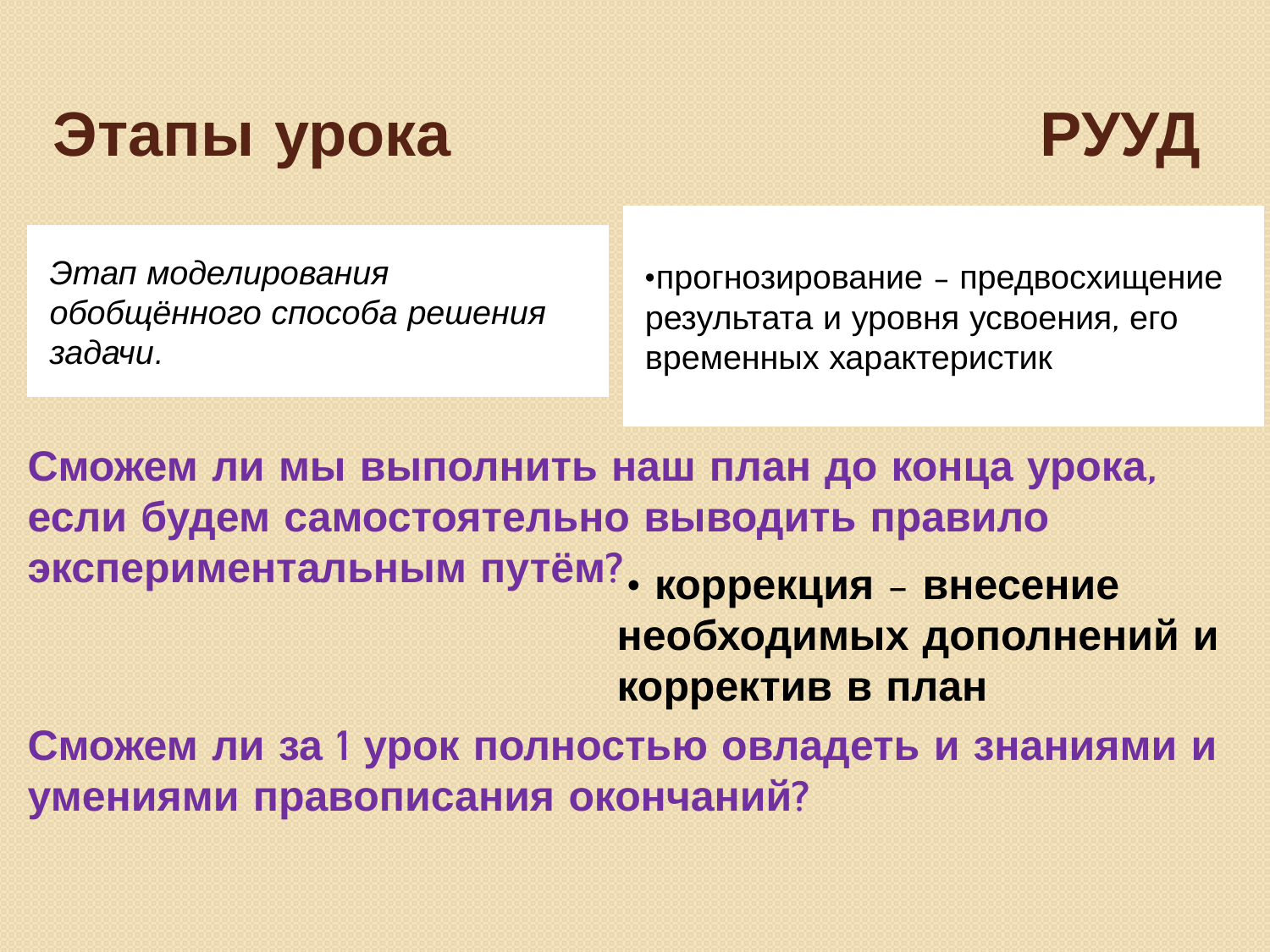

# Этапы урока                             РУУД
•прогнозирование – предвосхищение результата и уровня усвоения, его временных характеристик
Этап моделирования обобщённого способа решения задачи.
Сможем ли мы выполнить наш план до конца урока, если будем самостоятельно выводить правило  экспериментальным путём?

Сможем ли за 1 урок полностью овладеть и знаниями и умениями правописания окончаний?
 • коррекция – внесение необходимых дополнений и корректив в план